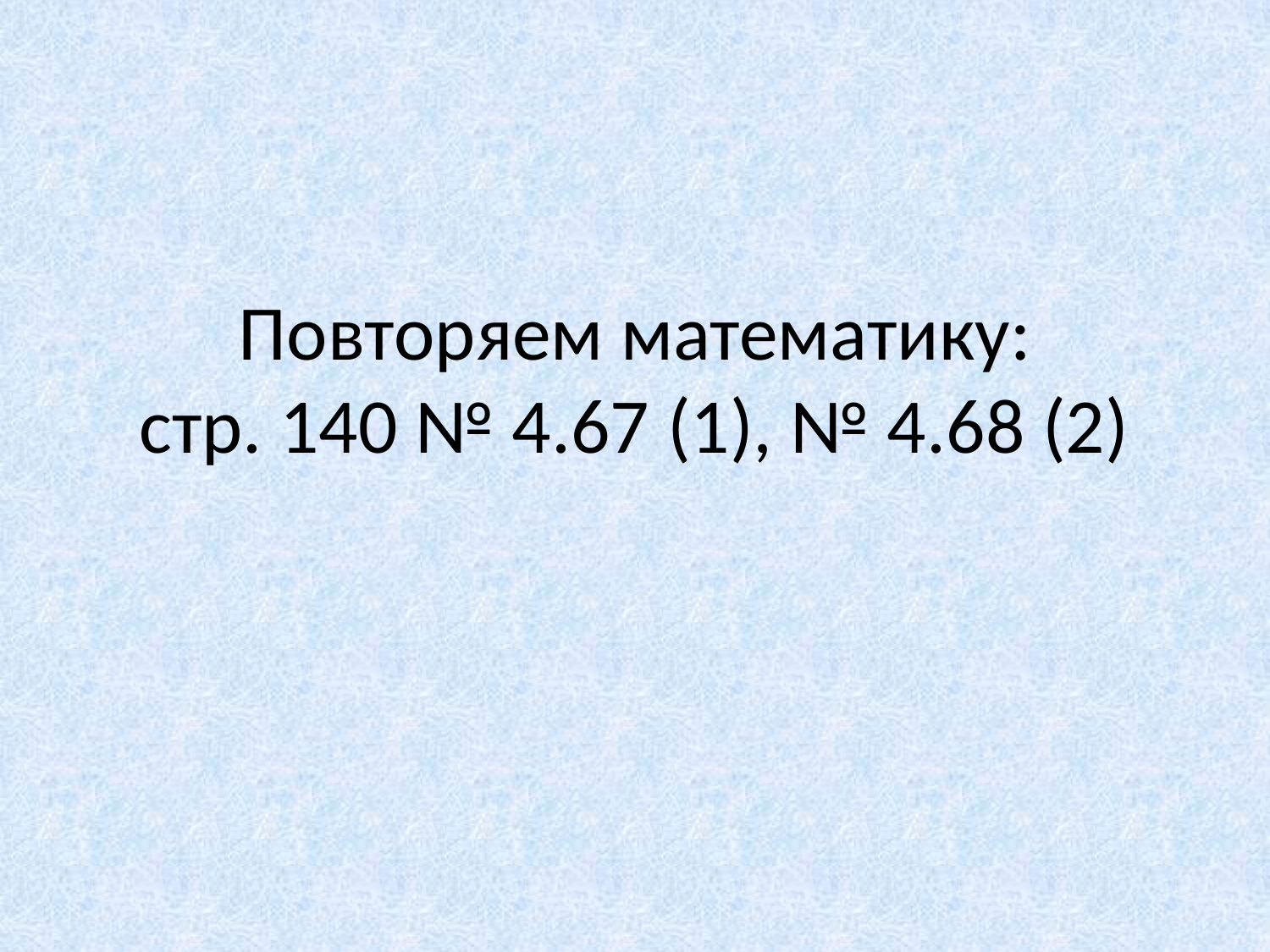

# Повторяем математику: стр. 140 № 4.67 (1), № 4.68 (2)